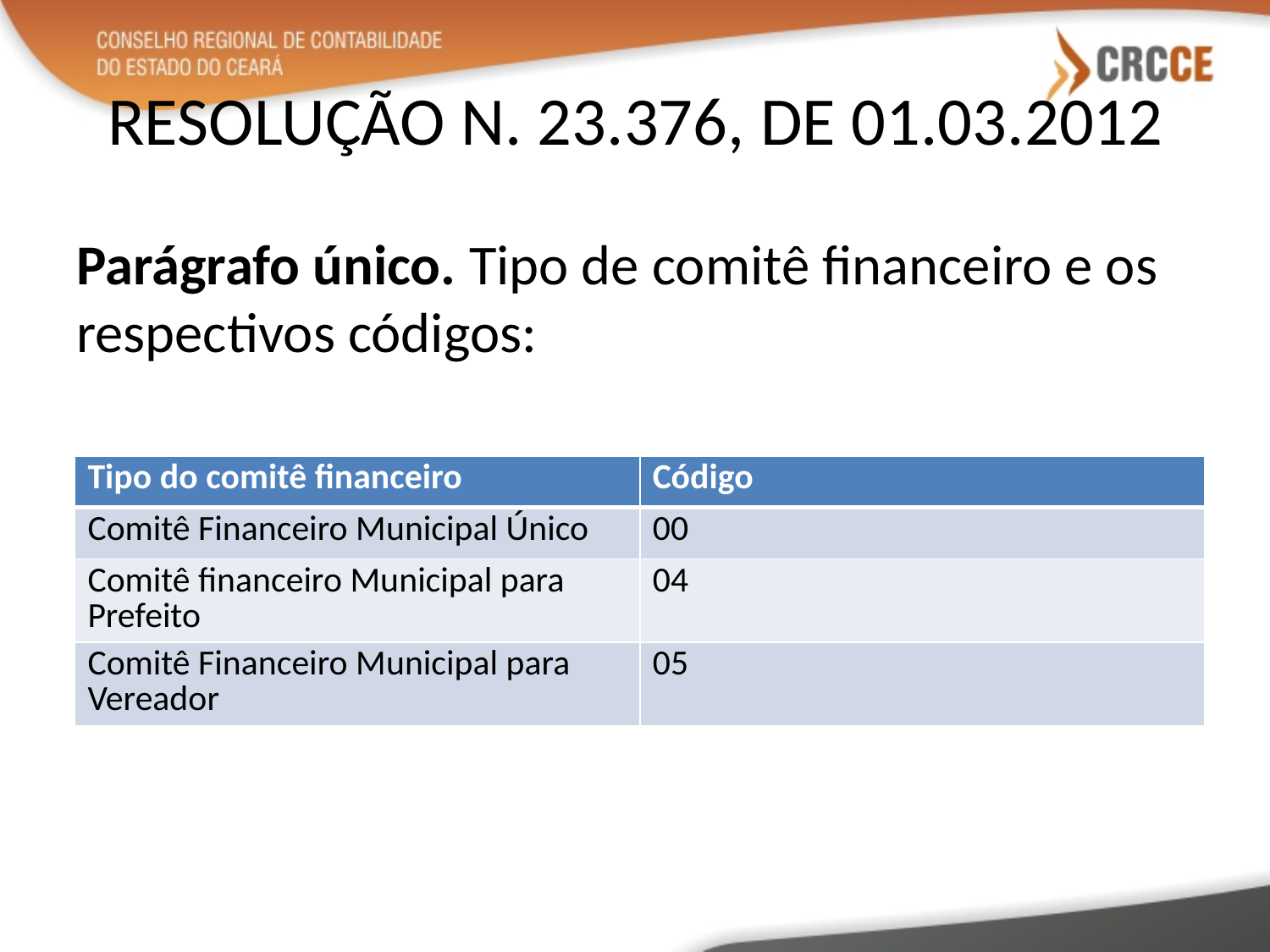

# RESOLUÇÃO N. 23.376, DE 01.03.2012
Parágrafo único. Tipo de comitê financeiro e os respectivos códigos:

| Tipo do comitê financeiro | Código |
| --- | --- |
| Comitê Financeiro Municipal Único | 00 |
| Comitê financeiro Municipal para Prefeito | 04 |
| Comitê Financeiro Municipal para Vereador | 05 |